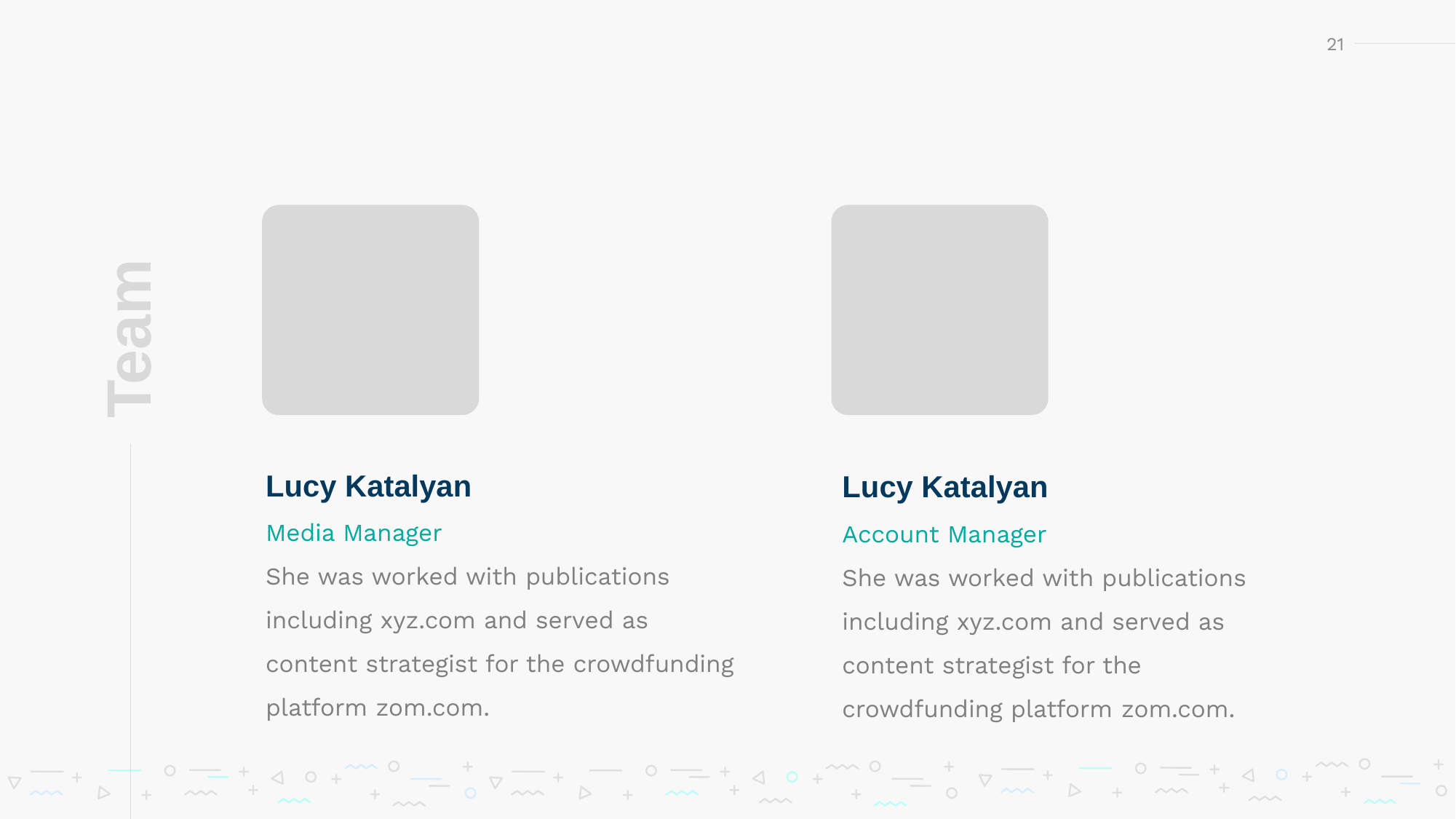

21
Team

Lucy Katalyan
Media Manager
She was worked with publications including xyz.com and served as content strategist for the crowdfunding platform zom.com.
Lucy Katalyan
Account Manager
She was worked with publications including xyz.com and served as content strategist for the crowdfunding platform zom.com.